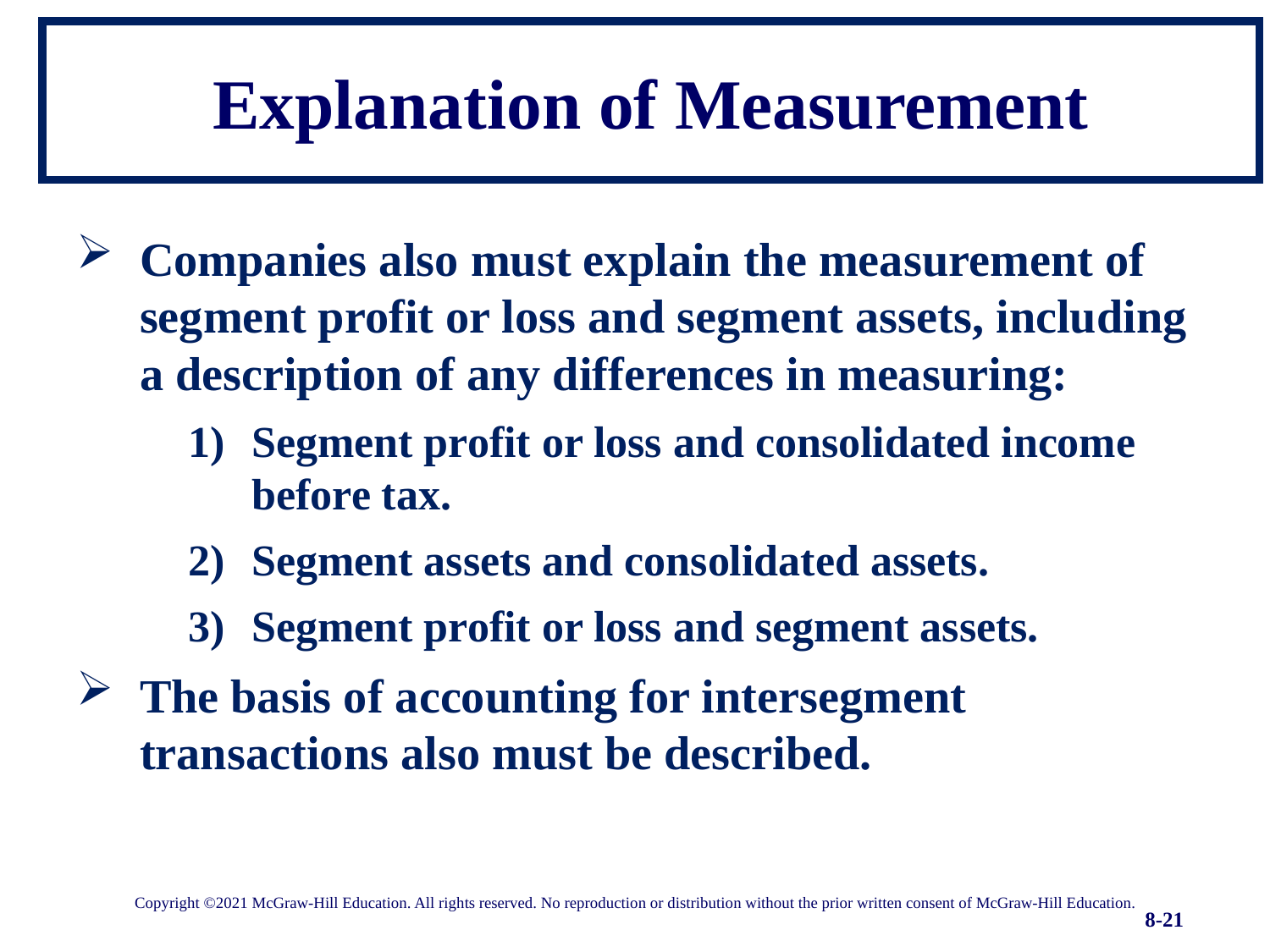

# Explanation of Measurement
Companies also must explain the measurement of segment profit or loss and segment assets, including a description of any differences in measuring:
Segment profit or loss and consolidated income before tax.
Segment assets and consolidated assets.
Segment profit or loss and segment assets.
The basis of accounting for intersegment transactions also must be described.

Copyright ©2021 McGraw-Hill Education. All rights reserved. No reproduction or distribution without the prior written consent of McGraw-Hill Education.